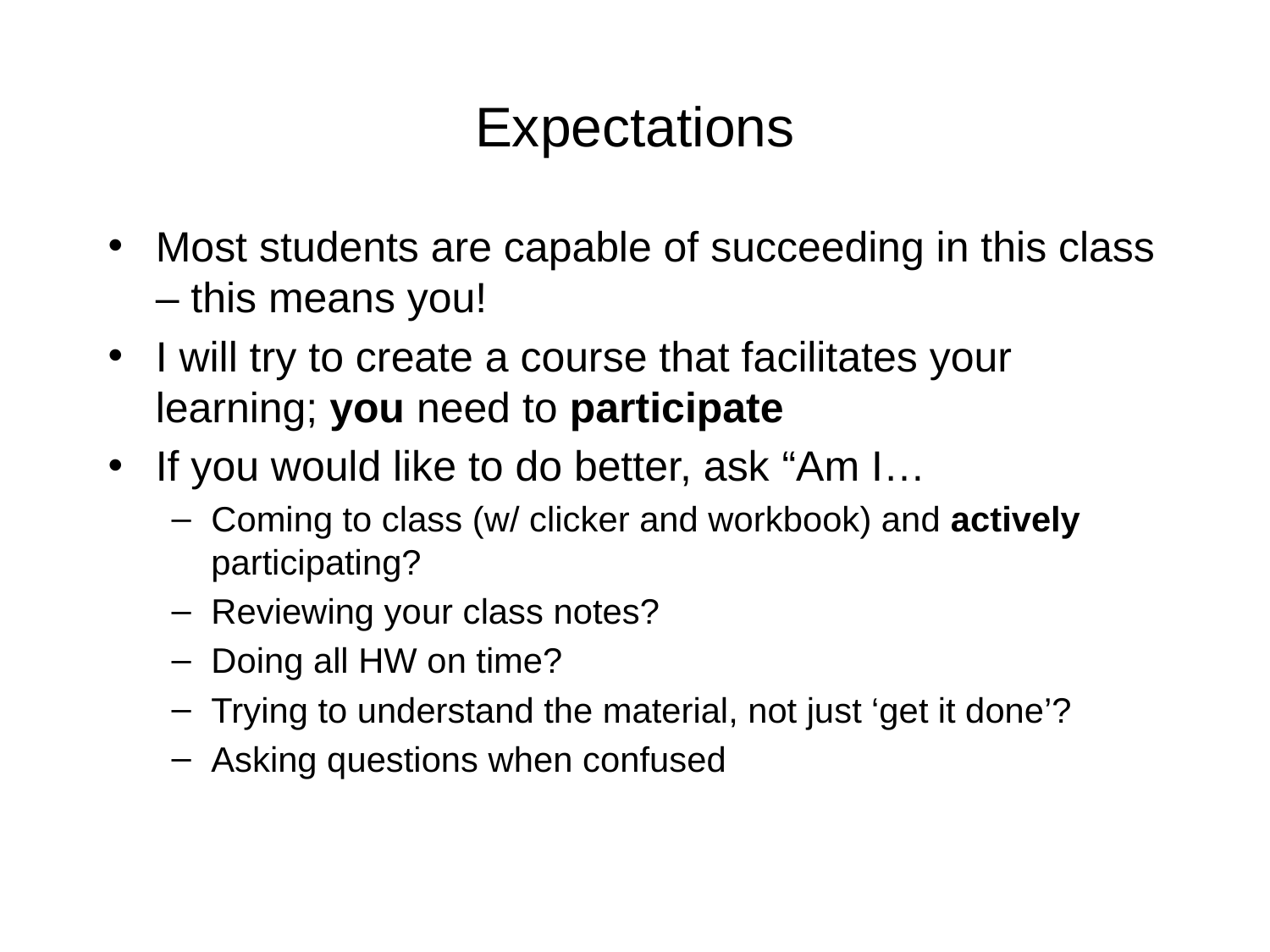

# Expectations
Most students are capable of succeeding in this class – this means you!
I will try to create a course that facilitates your learning; you need to participate
If you would like to do better, ask “Am I…
Coming to class (w/ clicker and workbook) and actively participating?
Reviewing your class notes?
Doing all HW on time?
Trying to understand the material, not just ‘get it done’?
Asking questions when confused